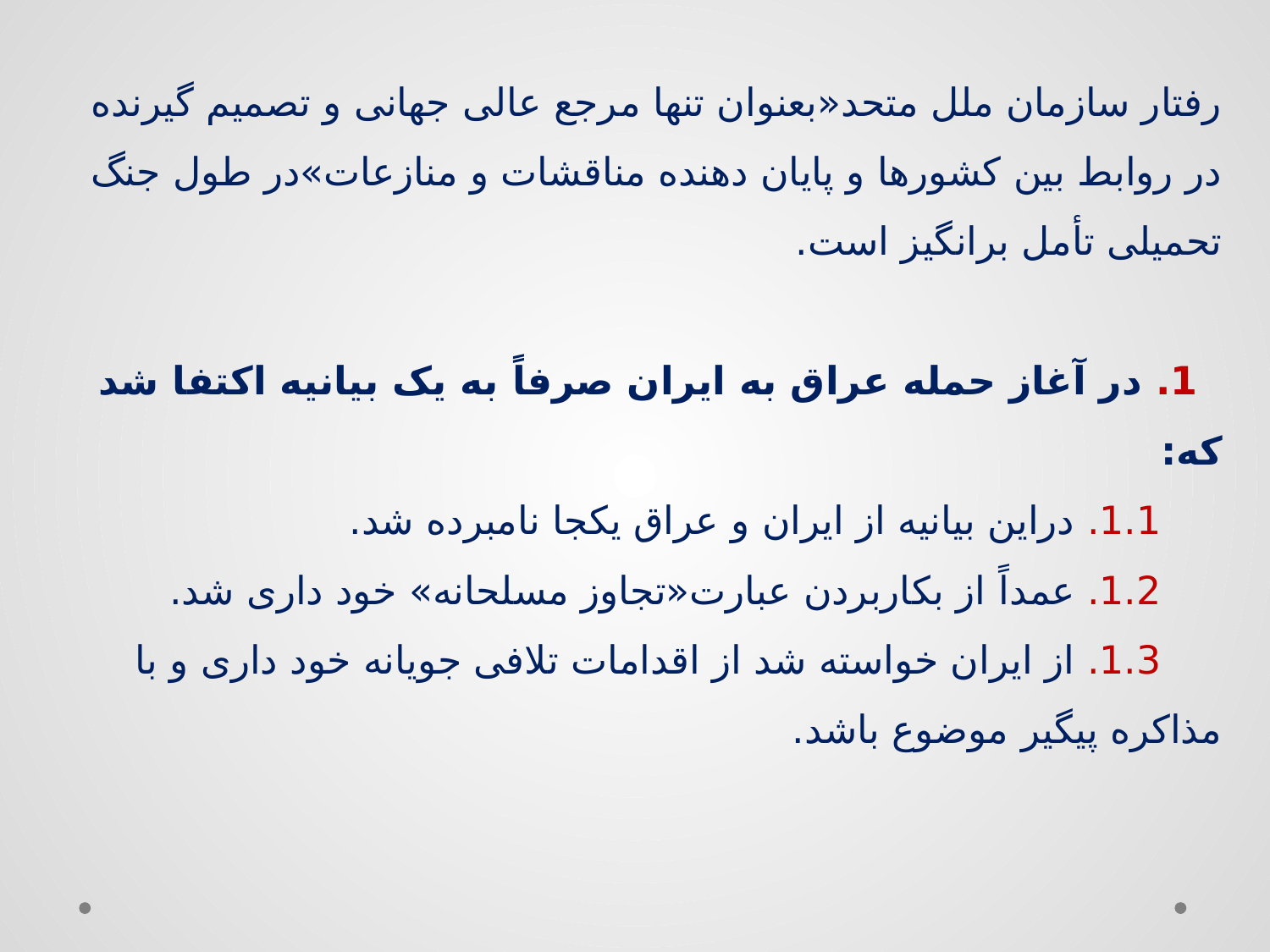

# رفتار سازمان ملل متحد«بعنوان تنها مرجع عالی جهانی و تصمیم گیرنده در روابط بین کشورها و پایان دهنده مناقشات و منازعات»در طول جنگ تحمیلی تأمل برانگیز است. 1. در آغاز حمله عراق به ایران صرفاً به یک بیانیه اکتفا شد که: 1.1. دراین بیانیه از ایران و عراق یکجا نامبرده شد. 1.2. عمداً از بکاربردن عبارت«تجاوز مسلحانه» خود داری شد. 1.3. از ایران خواسته شد از اقدامات تلافی جویانه خود داری و با مذاکره پیگیر موضوع باشد.